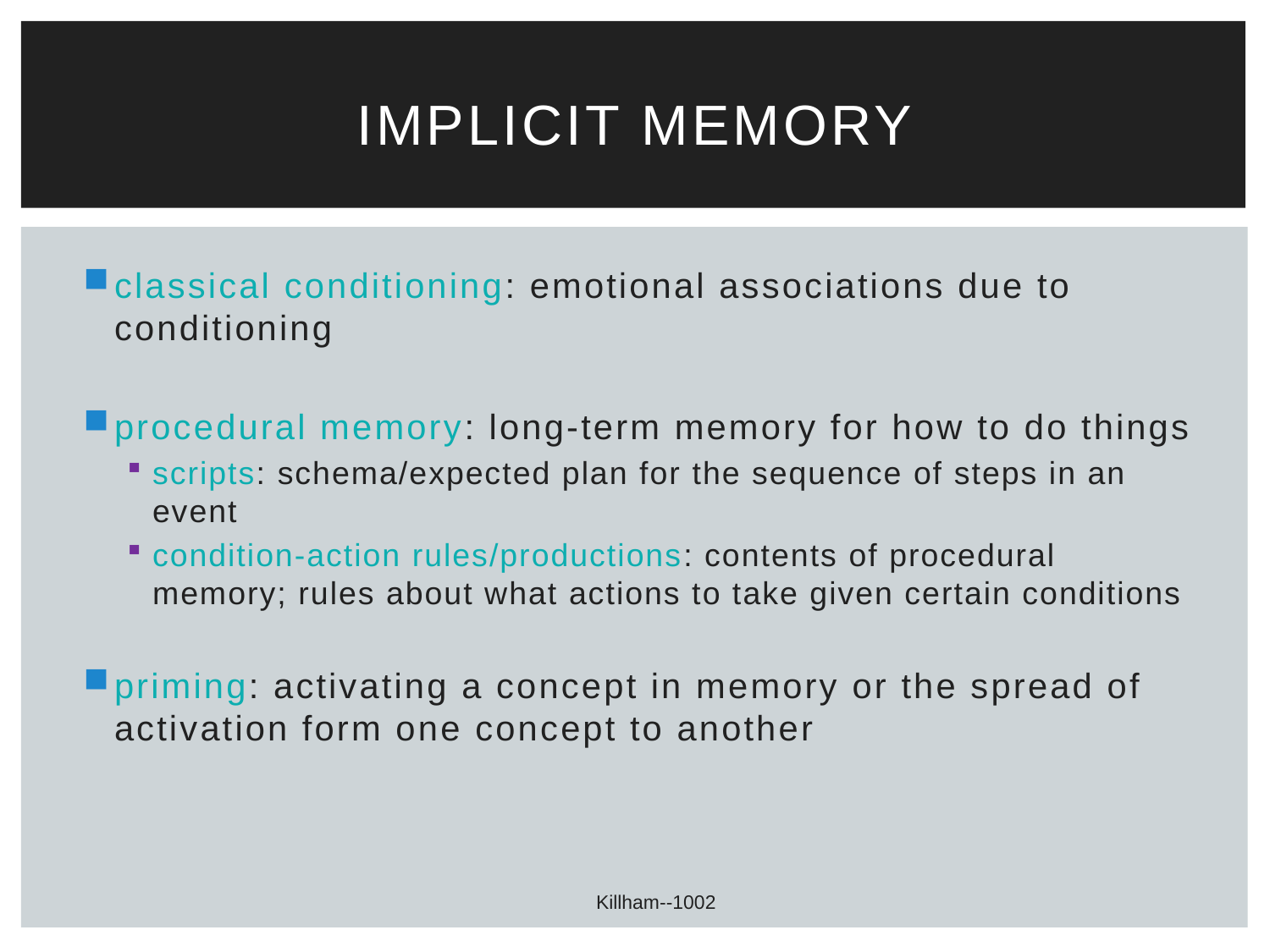

# Implicit memory
classical conditioning: emotional associations due to conditioning

procedural memory: long-term memory for how to do things
scripts: schema/expected plan for the sequence of steps in an event
condition-action rules/productions: contents of procedural memory; rules about what actions to take given certain conditions

priming: activating a concept in memory or the spread of activation form one concept to another

Killham--1002